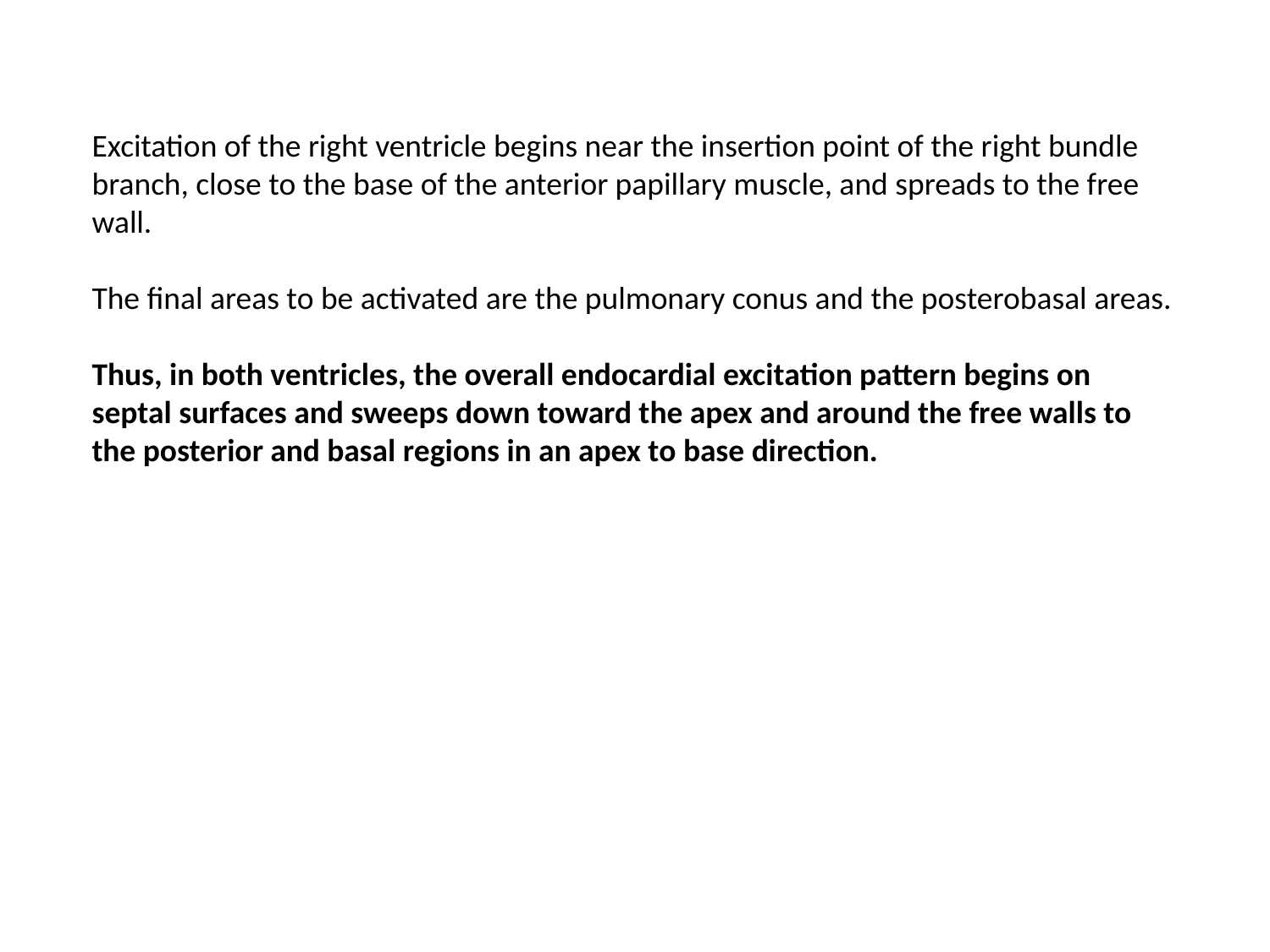

Excitation of the right ventricle begins near the insertion point of the right bundle branch, close to the base of the anterior papillary muscle, and spreads to the free wall.

The final areas to be activated are the pulmonary conus and the posterobasal areas.

Thus, in both ventricles, the overall endocardial excitation pattern begins on septal surfaces and sweeps down toward the apex and around the free walls to the posterior and basal regions in an apex to base direction.